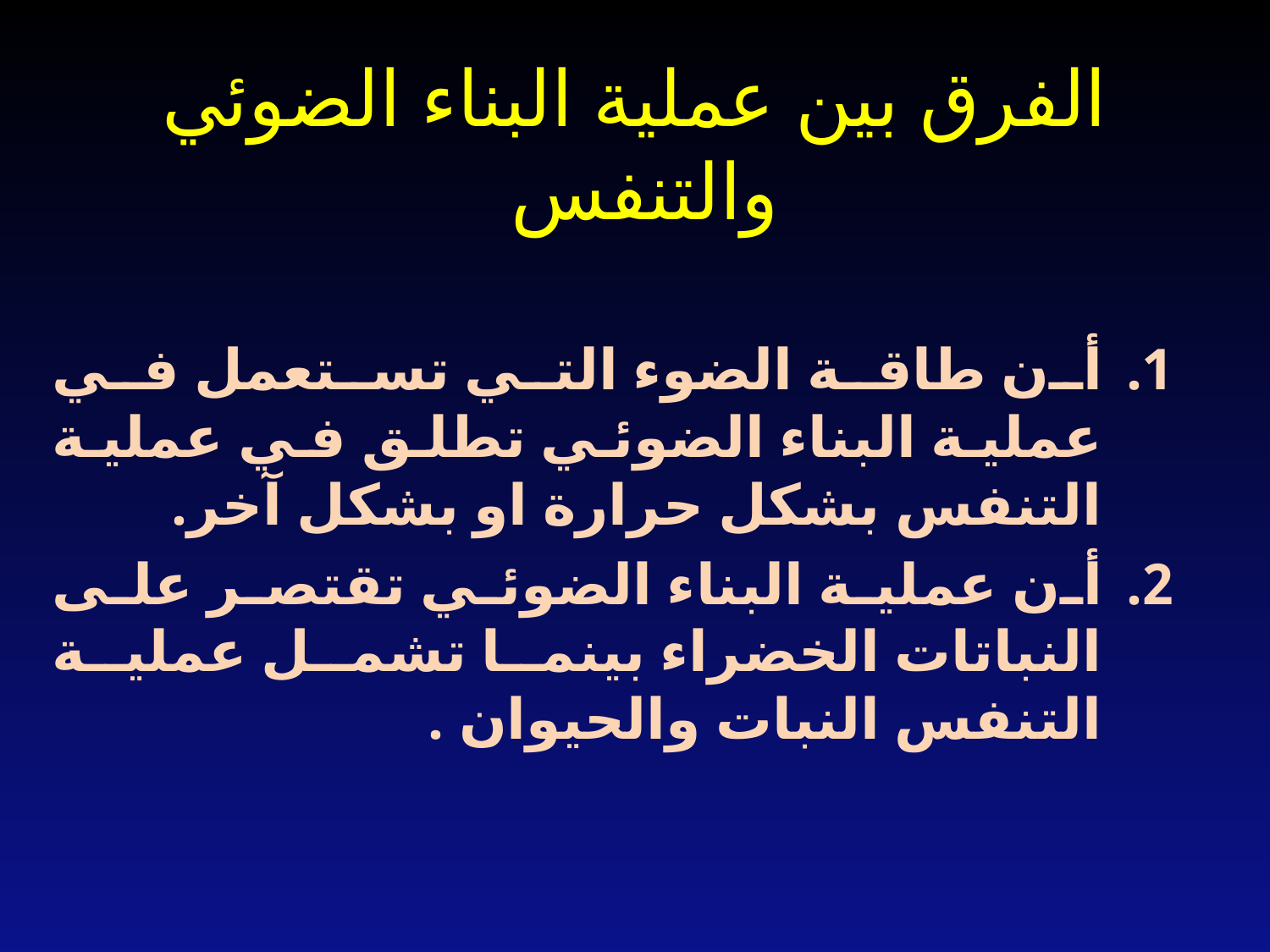

# الفرق بين عملية البناء الضوئي والتنفس
أن طاقة الضوء التي تستعمل في عملية البناء الضوئي تطلق في عملية التنفس بشكل حرارة او بشكل آخر.
أن عملية البناء الضوئي تقتصر على النباتات الخضراء بينما تشمل عملية التنفس النبات والحيوان .